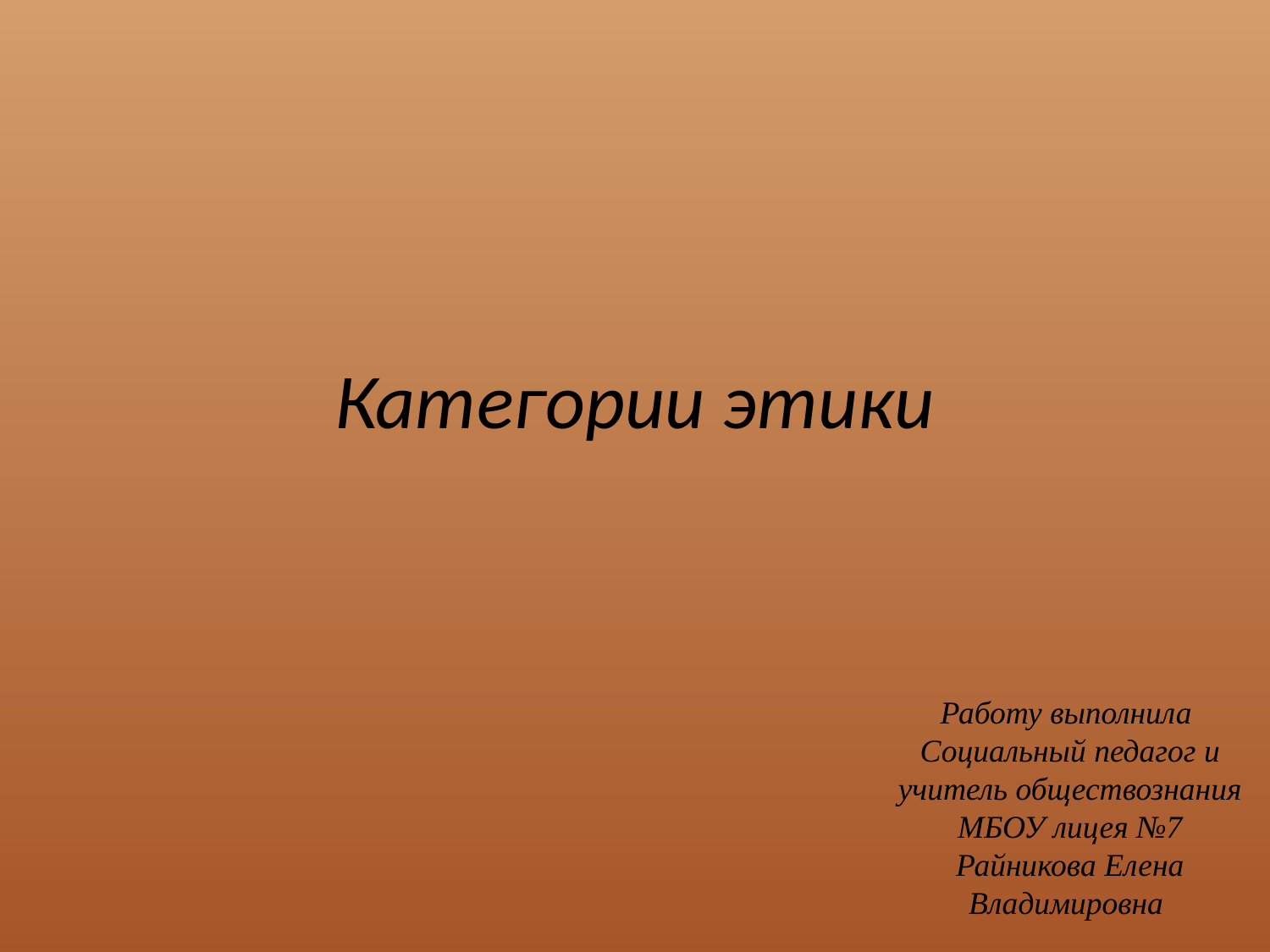

# Категории этики

Работу выполнила
Социальный педагог и учитель обществознания
МБОУ лицея №7
Райникова Елена Владимировна